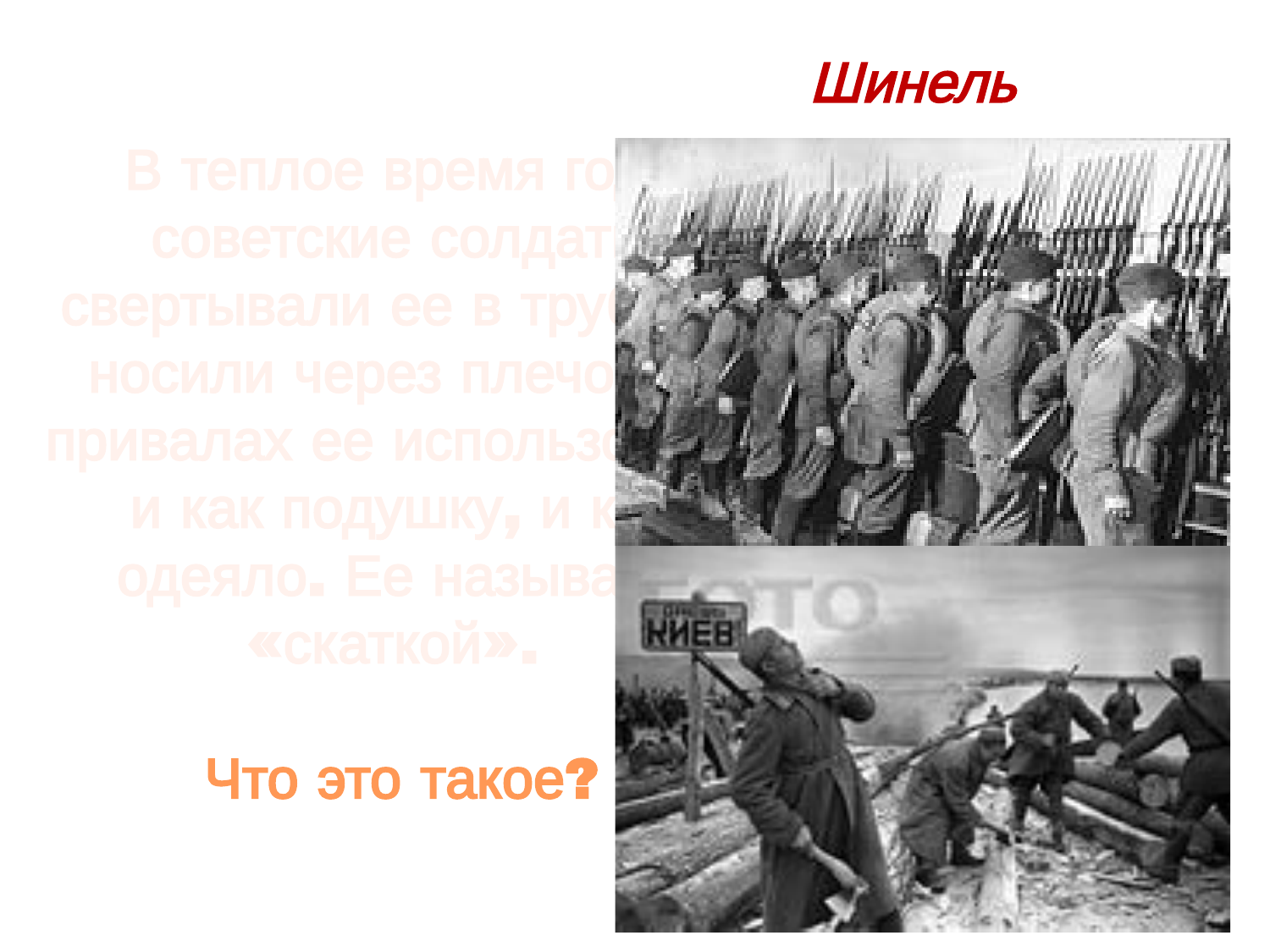

В теплое время года советские солдаты свертывали ее в трубку и носили через плечо, на привалах ее использовали и как подушку, и как одеяло. Ее называли «скаткой».

Что это такое?
Шинель